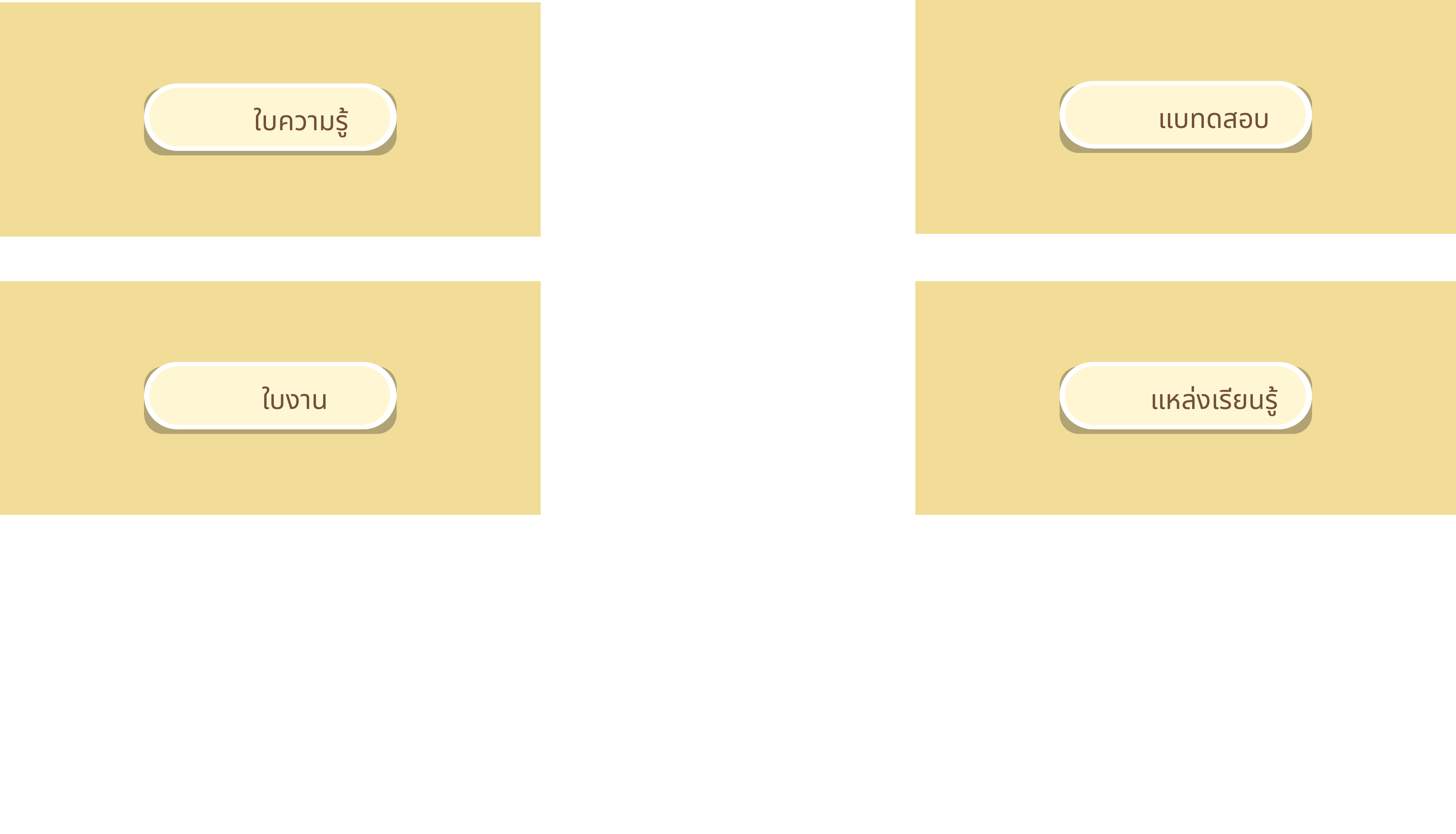

แบทดสอบ

ใบความรู้

ใบงาน

แหล่งเรียนรู้